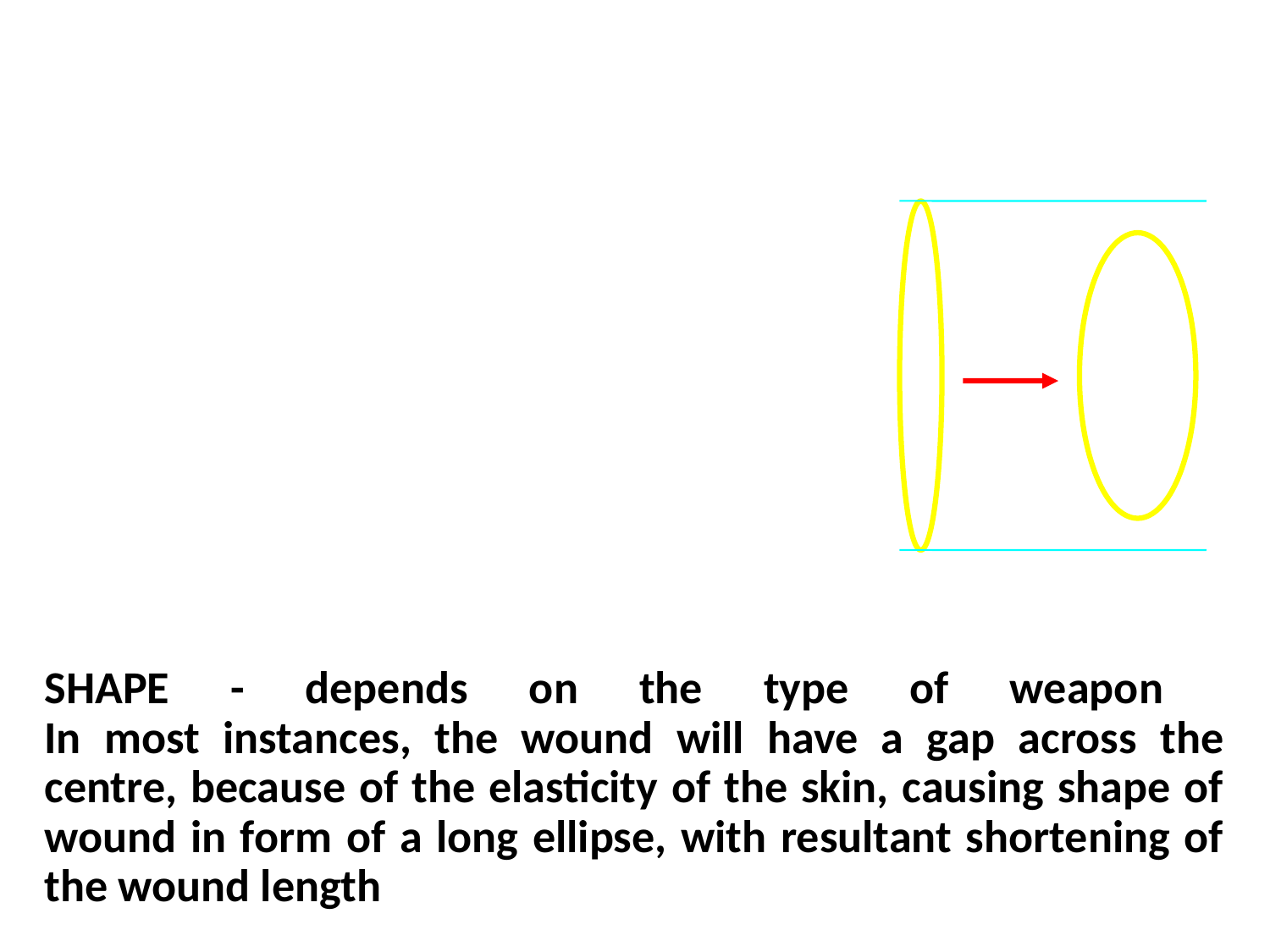

# SHAPE - depends on the type of weapon In most instances, the wound will have a gap across the centre, because of the elasticity of the skin, causing shape of wound in form of a long ellipse, with resultant shortening of the wound length